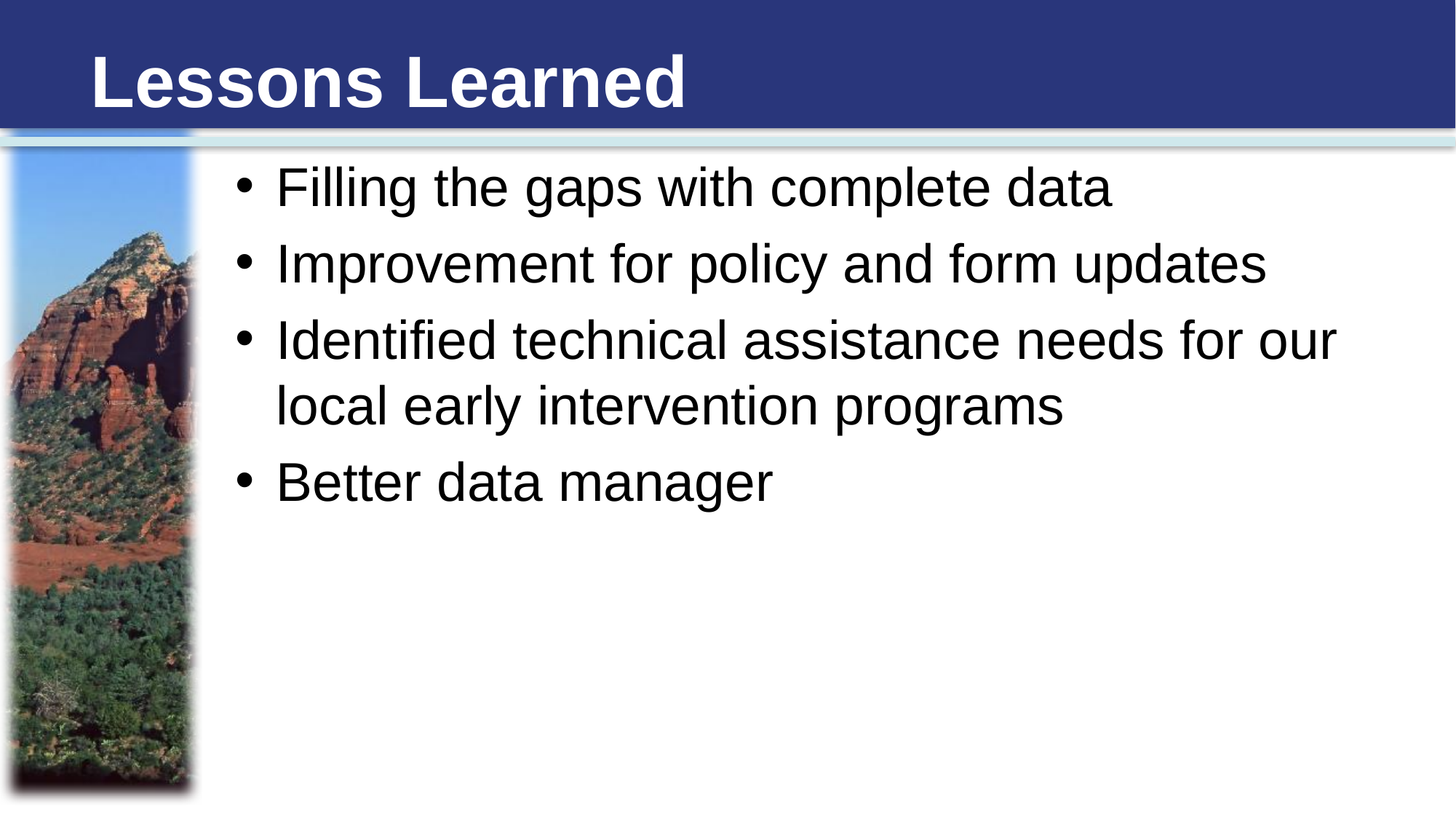

# Lessons Learned
Filling the gaps with complete data
Improvement for policy and form updates
Identified technical assistance needs for our local early intervention programs
Better data manager